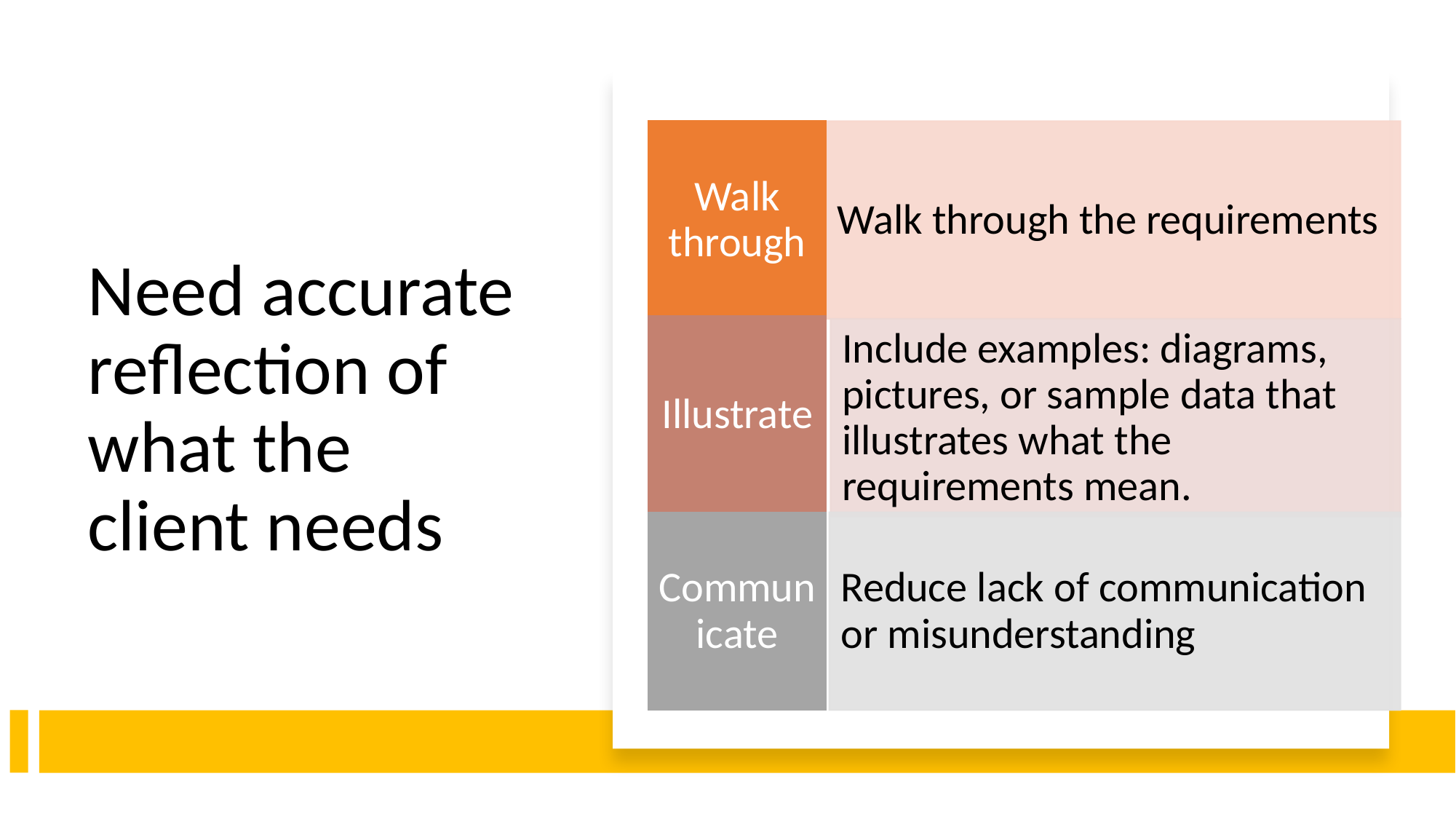

Walk through the requirements
Walk through
Include examples: diagrams, pictures, or sample data that illustrates what the requirements mean.
Illustrate
Reduce lack of communication or misunderstanding
Communicate
# Need accurate reflection of what the client needs